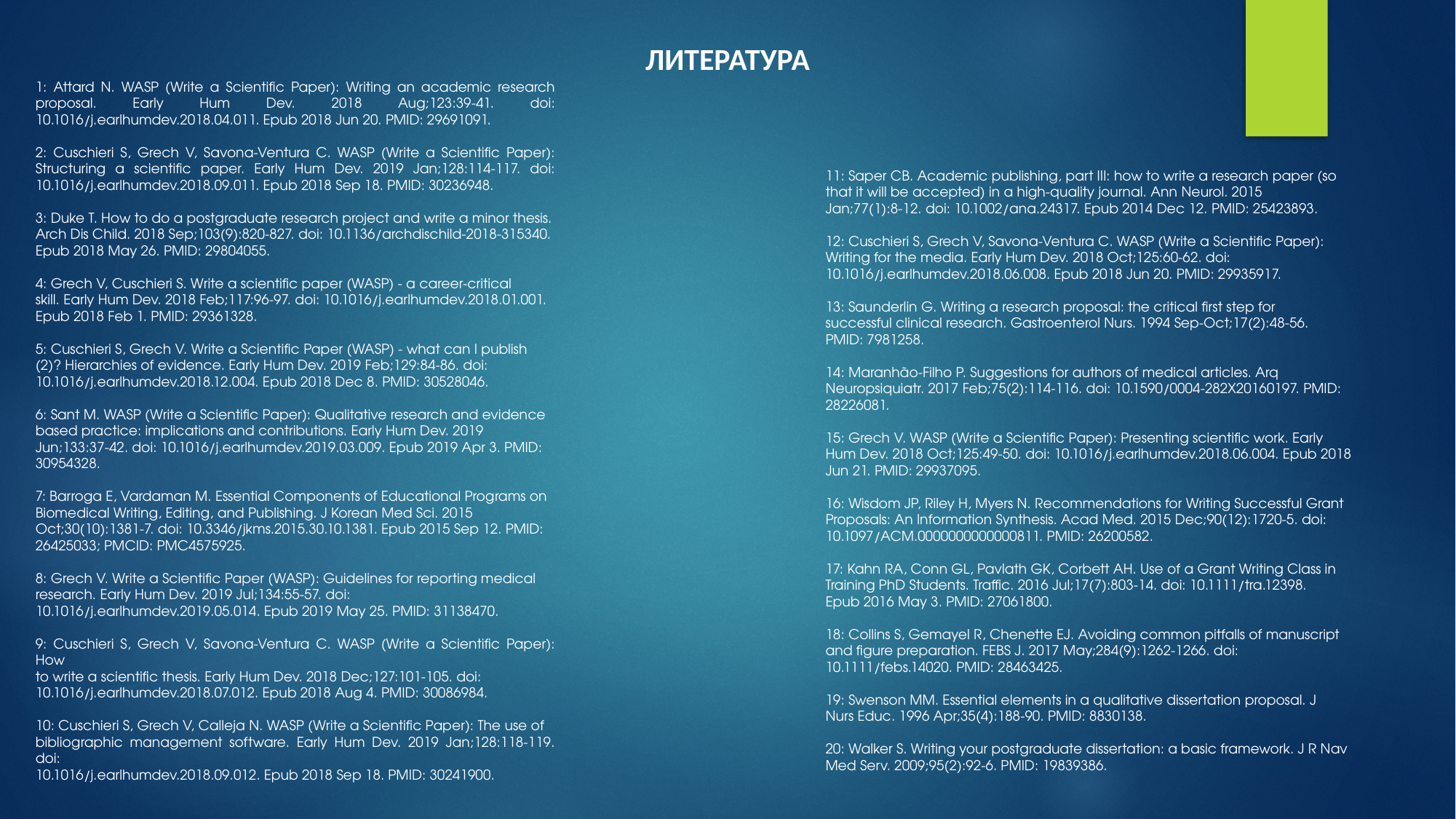

ЛИТЕРАТУРА
1: Attard N. WASP (Write a Scientific Paper): Writing an academic research proposal. Early Hum Dev. 2018 Aug;123:39-41. doi: 10.1016/j.earlhumdev.2018.04.011. Epub 2018 Jun 20. PMID: 29691091.

2: Cuschieri S, Grech V, Savona-Ventura C. WASP (Write a Scientific Paper): Structuring a scientific paper. Early Hum Dev. 2019 Jan;128:114-117. doi: 10.1016/j.earlhumdev.2018.09.011. Epub 2018 Sep 18. PMID: 30236948.

3: Duke T. How to do a postgraduate research project and write a minor thesis.
Arch Dis Child. 2018 Sep;103(9):820-827. doi: 10.1136/archdischild-2018-315340.
Epub 2018 May 26. PMID: 29804055.

4: Grech V, Cuschieri S. Write a scientific paper (WASP) - a career-critical
skill. Early Hum Dev. 2018 Feb;117:96-97. doi: 10.1016/j.earlhumdev.2018.01.001.
Epub 2018 Feb 1. PMID: 29361328.

5: Cuschieri S, Grech V. Write a Scientific Paper (WASP) - what can I publish
(2)? Hierarchies of evidence. Early Hum Dev. 2019 Feb;129:84-86. doi:
10.1016/j.earlhumdev.2018.12.004. Epub 2018 Dec 8. PMID: 30528046.

6: Sant M. WASP (Write a Scientific Paper): Qualitative research and evidence
based practice: implications and contributions. Early Hum Dev. 2019
Jun;133:37-42. doi: 10.1016/j.earlhumdev.2019.03.009. Epub 2019 Apr 3. PMID:
30954328.

7: Barroga E, Vardaman M. Essential Components of Educational Programs on
Biomedical Writing, Editing, and Publishing. J Korean Med Sci. 2015
Oct;30(10):1381-7. doi: 10.3346/jkms.2015.30.10.1381. Epub 2015 Sep 12. PMID:
26425033; PMCID: PMC4575925.

8: Grech V. Write a Scientific Paper (WASP): Guidelines for reporting medical
research. Early Hum Dev. 2019 Jul;134:55-57. doi:
10.1016/j.earlhumdev.2019.05.014. Epub 2019 May 25. PMID: 31138470.

9: Cuschieri S, Grech V, Savona-Ventura C. WASP (Write a Scientific Paper): How
to write a scientific thesis. Early Hum Dev. 2018 Dec;127:101-105. doi:
10.1016/j.earlhumdev.2018.07.012. Epub 2018 Aug 4. PMID: 30086984.

10: Cuschieri S, Grech V, Calleja N. WASP (Write a Scientific Paper): The use of
bibliographic management software. Early Hum Dev. 2019 Jan;128:118-119. doi:
10.1016/j.earlhumdev.2018.09.012. Epub 2018 Sep 18. PMID: 30241900.

11: Saper CB. Academic publishing, part III: how to write a research paper (so
that it will be accepted) in a high-quality journal. Ann Neurol. 2015
Jan;77(1):8-12. doi: 10.1002/ana.24317. Epub 2014 Dec 12. PMID: 25423893.

12: Cuschieri S, Grech V, Savona-Ventura C. WASP (Write a Scientific Paper):
Writing for the media. Early Hum Dev. 2018 Oct;125:60-62. doi:
10.1016/j.earlhumdev.2018.06.008. Epub 2018 Jun 20. PMID: 29935917.

13: Saunderlin G. Writing a research proposal: the critical first step for
successful clinical research. Gastroenterol Nurs. 1994 Sep-Oct;17(2):48-56.
PMID: 7981258.

14: Maranhão-Filho P. Suggestions for authors of medical articles. Arq
Neuropsiquiatr. 2017 Feb;75(2):114-116. doi: 10.1590/0004-282X20160197. PMID:
28226081.

15: Grech V. WASP (Write a Scientific Paper): Presenting scientific work. Early
Hum Dev. 2018 Oct;125:49-50. doi: 10.1016/j.earlhumdev.2018.06.004. Epub 2018
Jun 21. PMID: 29937095.

16: Wisdom JP, Riley H, Myers N. Recommendations for Writing Successful Grant
Proposals: An Information Synthesis. Acad Med. 2015 Dec;90(12):1720-5. doi:
10.1097/ACM.0000000000000811. PMID: 26200582.

17: Kahn RA, Conn GL, Pavlath GK, Corbett AH. Use of a Grant Writing Class in
Training PhD Students. Traffic. 2016 Jul;17(7):803-14. doi: 10.1111/tra.12398.
Epub 2016 May 3. PMID: 27061800.

18: Collins S, Gemayel R, Chenette EJ. Avoiding common pitfalls of manuscript
and figure preparation. FEBS J. 2017 May;284(9):1262-1266. doi:
10.1111/febs.14020. PMID: 28463425.

19: Swenson MM. Essential elements in a qualitative dissertation proposal. J
Nurs Educ. 1996 Apr;35(4):188-90. PMID: 8830138.

20: Walker S. Writing your postgraduate dissertation: a basic framework. J R Nav
Med Serv. 2009;95(2):92-6. PMID: 19839386.